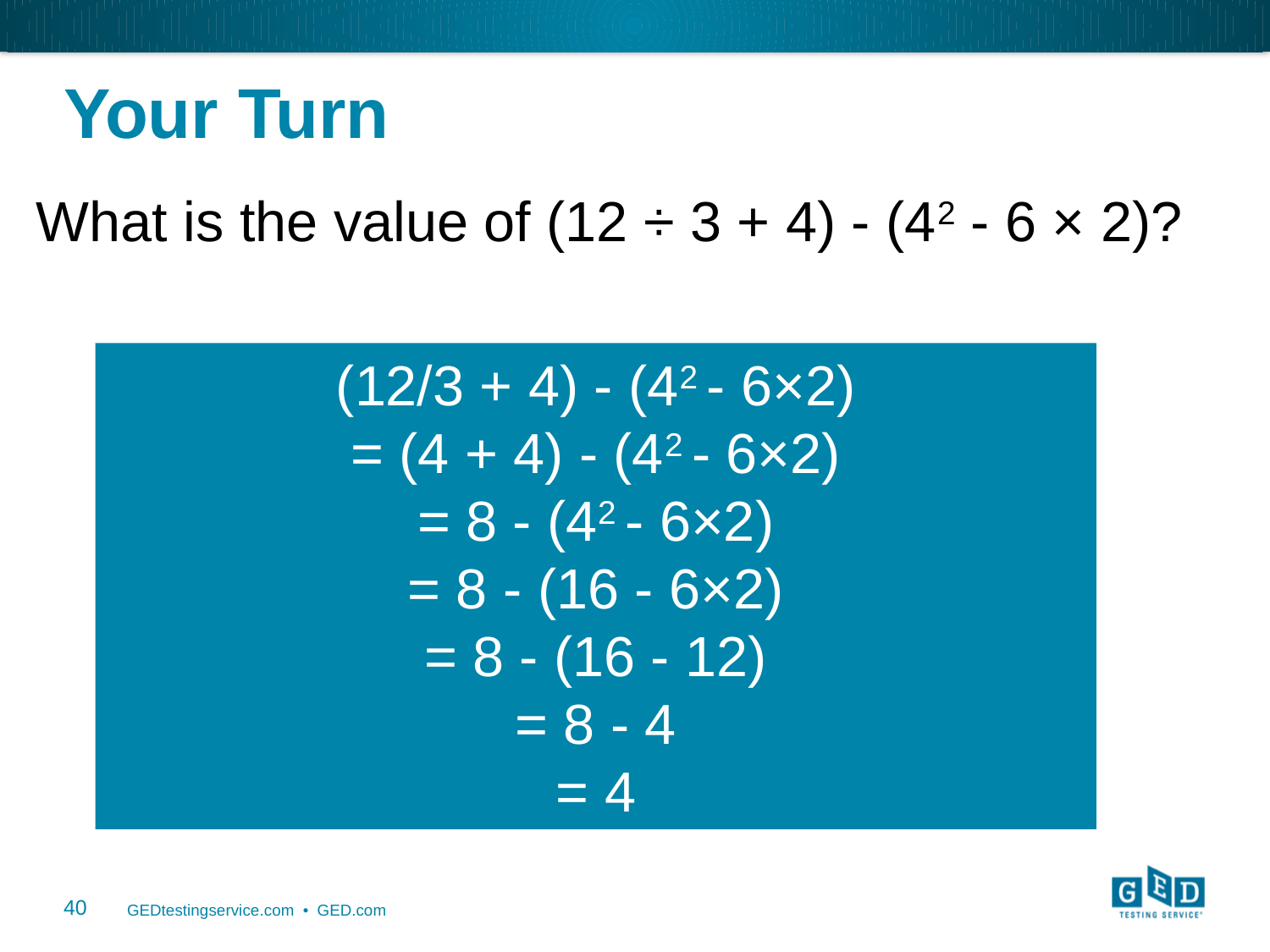

# Your Turn
What is the value of (12 ÷ 3 + 4) - (42 - 6 × 2)?
(12/3 + 4) - (42 - 6×2)
= (4 + 4) - (42 - 6×2)
= 8 - (42 - 6×2)
= 8 - (16 - 6×2)
= 8 - (16 - 12)
= 8 - 4
= 4
40